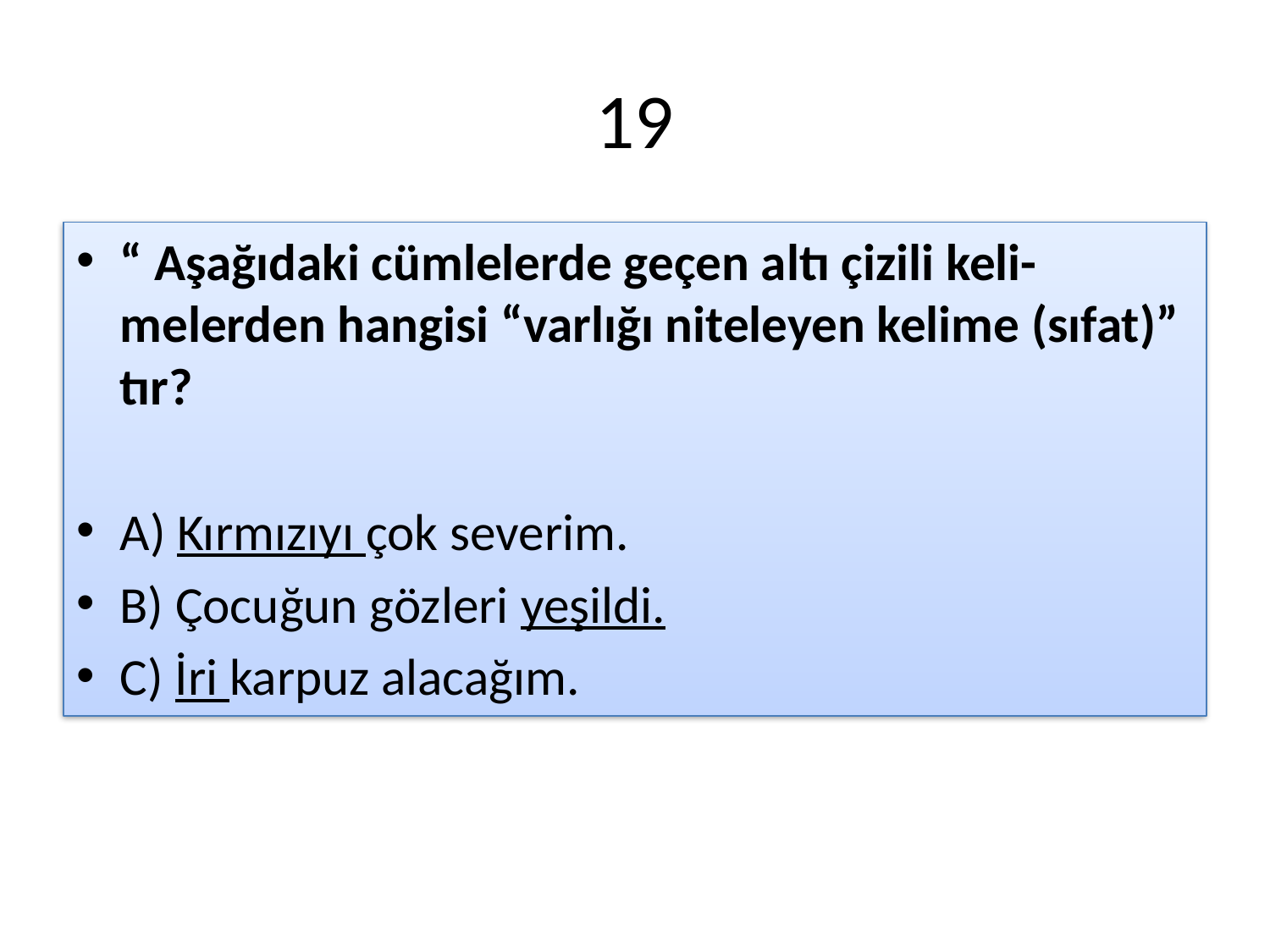

# 19
“ Aşağıdaki cümlelerde geçen altı çizili keli-melerden hangisi “varlığı niteleyen kelime (sıfat)” tır?

A) Kırmızıyı çok severim.
B) Çocuğun gözleri yeşildi.
C) İri karpuz alacağım.